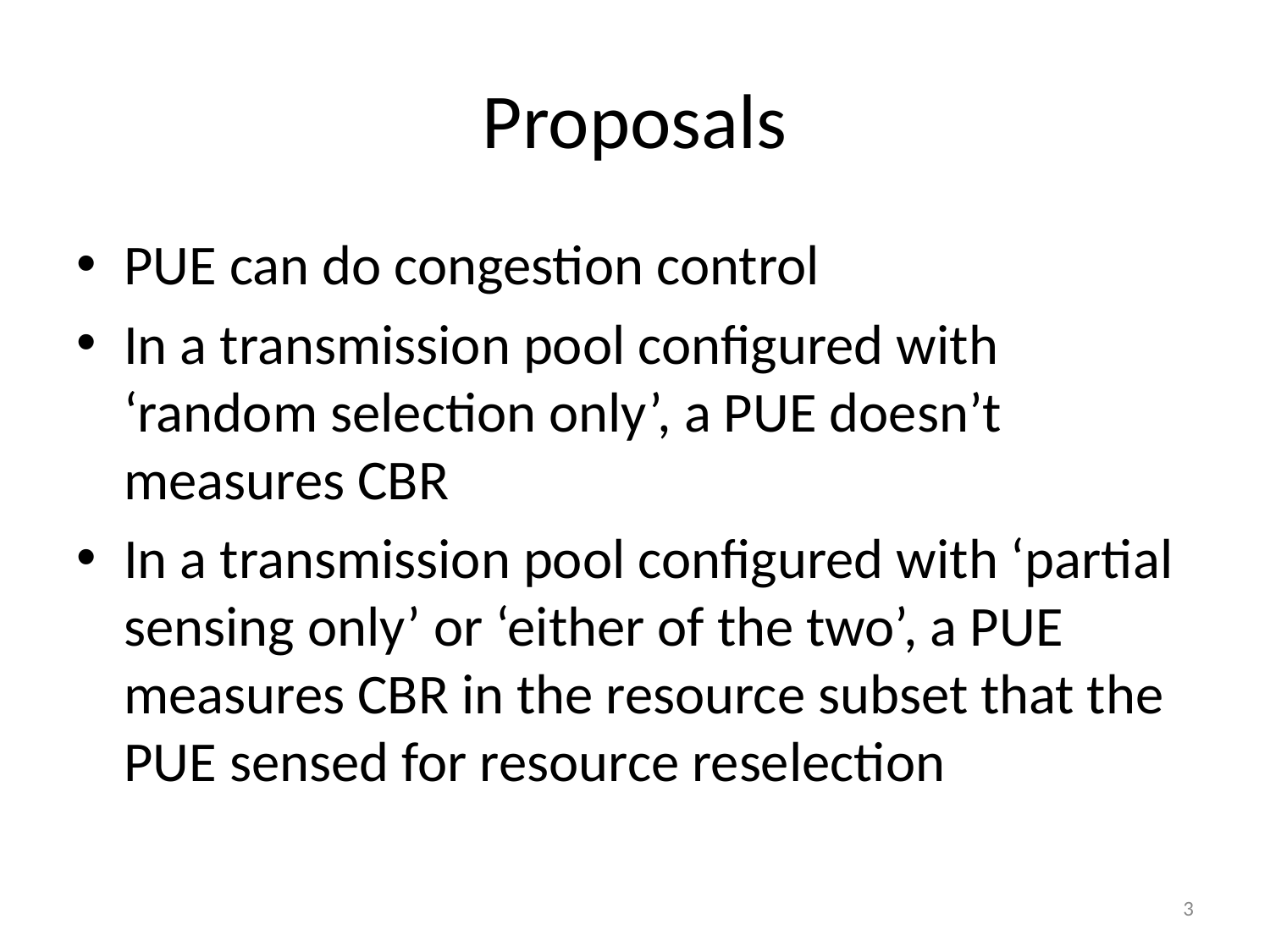

# Proposals
PUE can do congestion control
In a transmission pool configured with ‘random selection only’, a PUE doesn’t measures CBR
In a transmission pool configured with ‘partial sensing only’ or ‘either of the two’, a PUE measures CBR in the resource subset that the PUE sensed for resource reselection
3